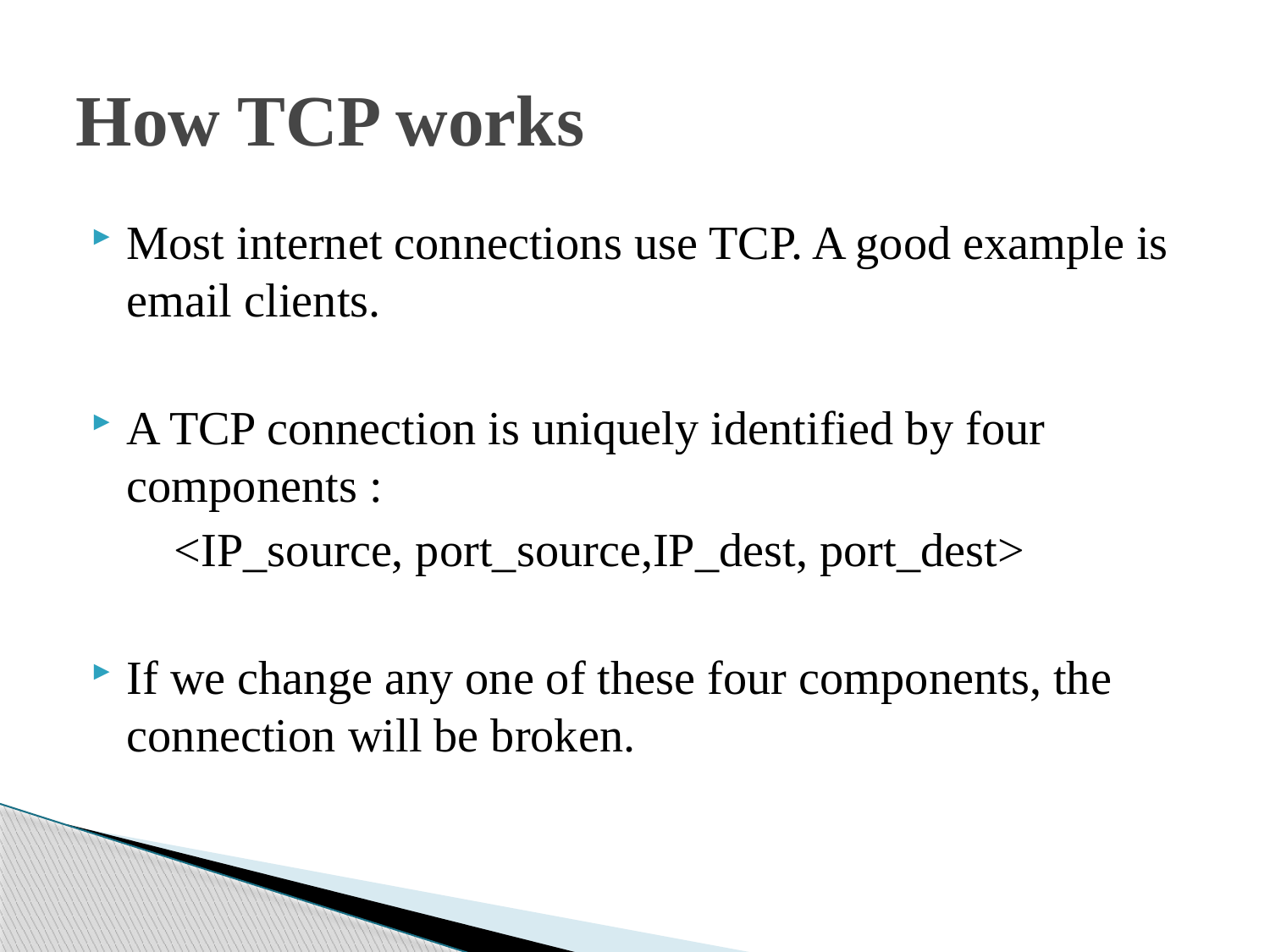

# How TCP works
Most internet connections use TCP. A good example is email clients.

A TCP connection is uniquely identified by four components :
       <IP_source, port_source,IP_dest, port_dest>

If we change any one of these four components, the connection will be broken.